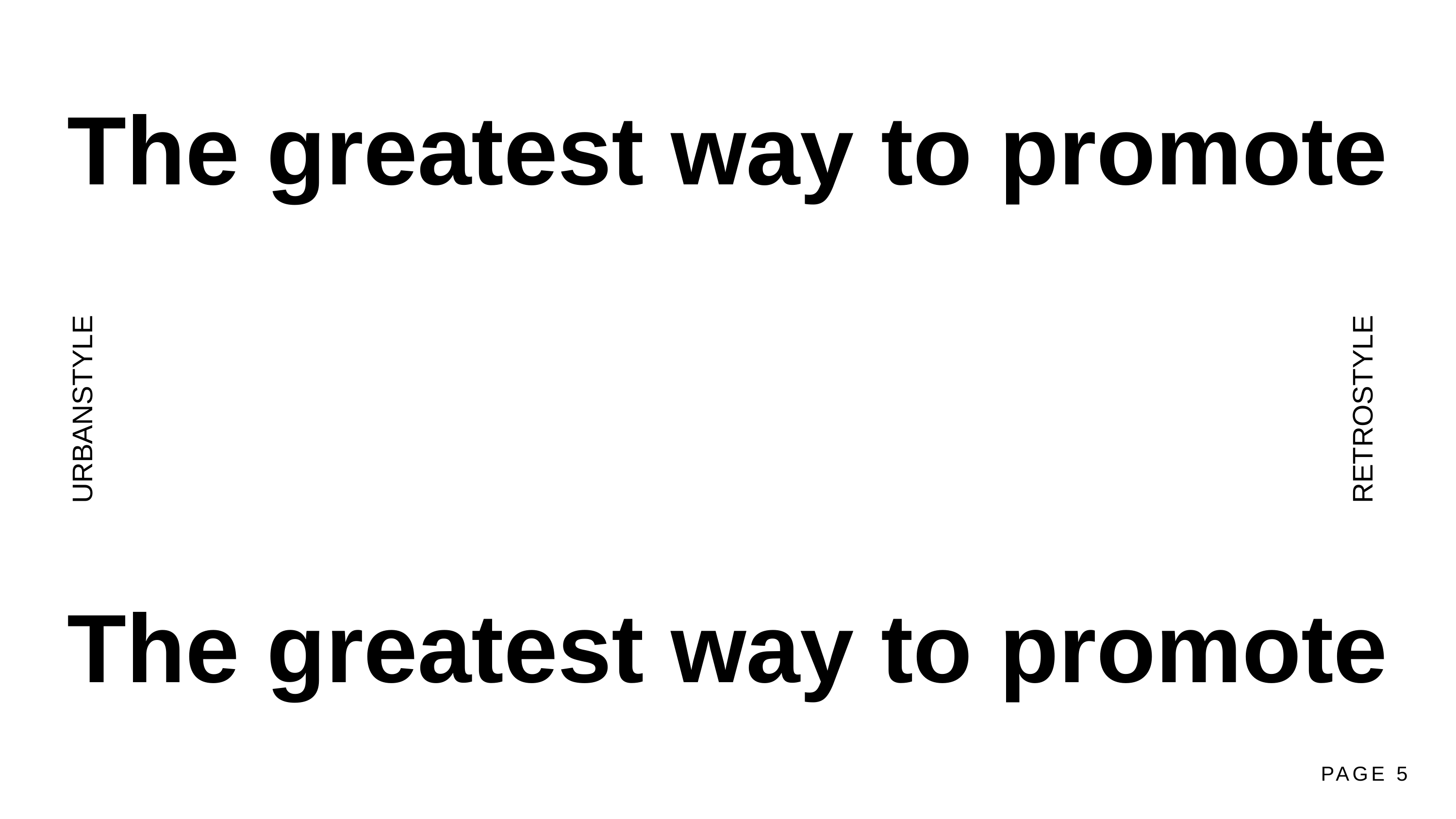

The greatest way to promote

URBANSTYLE
RETROSTYLE
The greatest way to promote